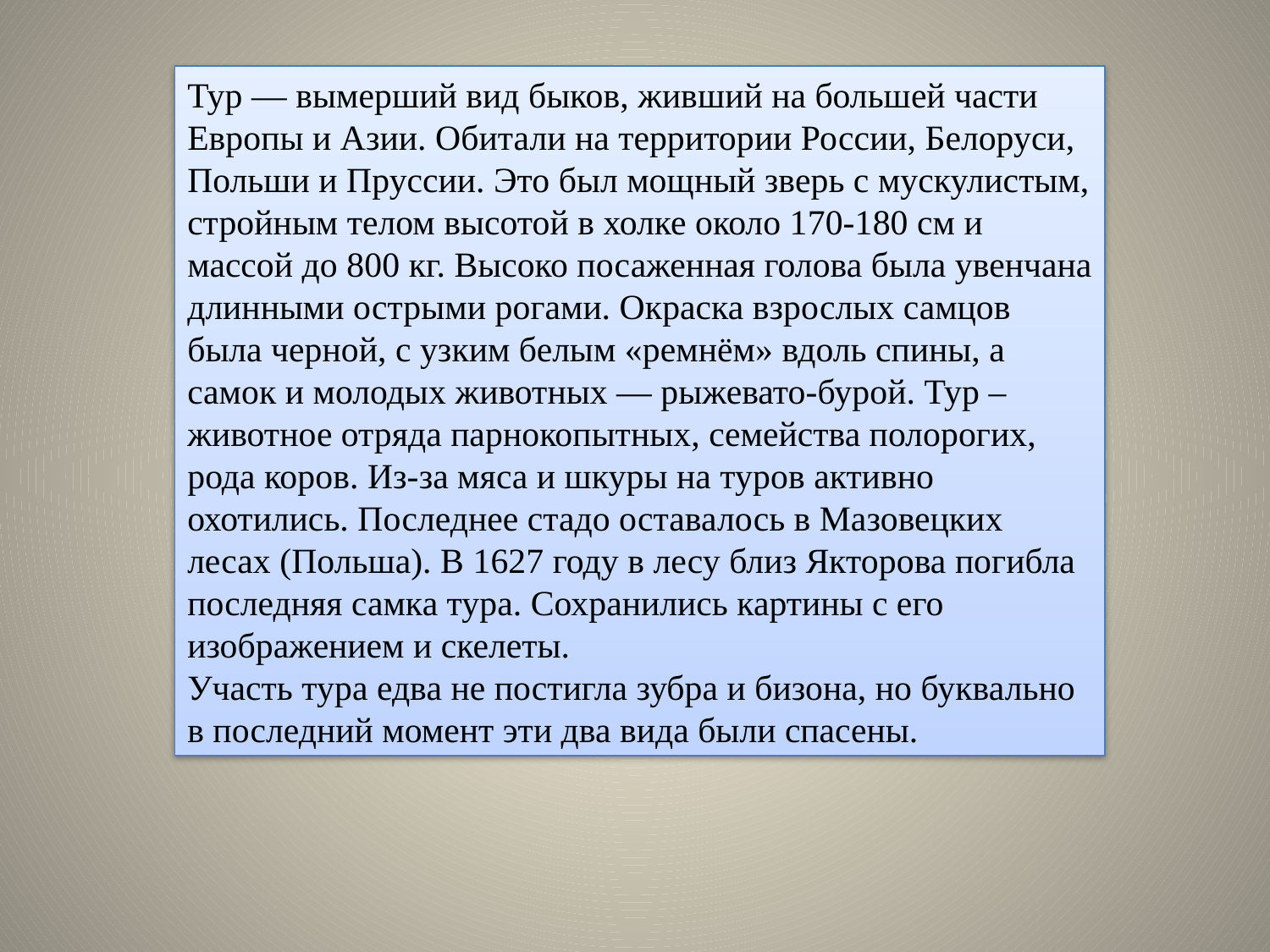

Тур — вымерший вид быков, живший на большей части Европы и Азии. Обитали на территории России, Белоруси, Польши и Пруссии. Это был мощный зверь с мускулистым, стройным телом высотой в холке около 170-180 см и массой до 800 кг. Высоко посаженная голова была увенчана длинными острыми рогами. Окраска взрослых самцов была черной, с узким белым «ремнём» вдоль спины, а самок и молодых животных — рыжевато-бурой. Тур – животное отряда парнокопытных, семейства полорогих, рода коров. Из-за мяса и шкуры на туров активно охотились. Последнее стадо оставалось в Мазовецких лесах (Польша). В 1627 году в лесу близ Якторова погибла последняя самка тура. Сохранились картины с его изображением и скелеты.
Участь тура едва не постигла зубра и бизона, но буквально в последний момент эти два вида были спасены.